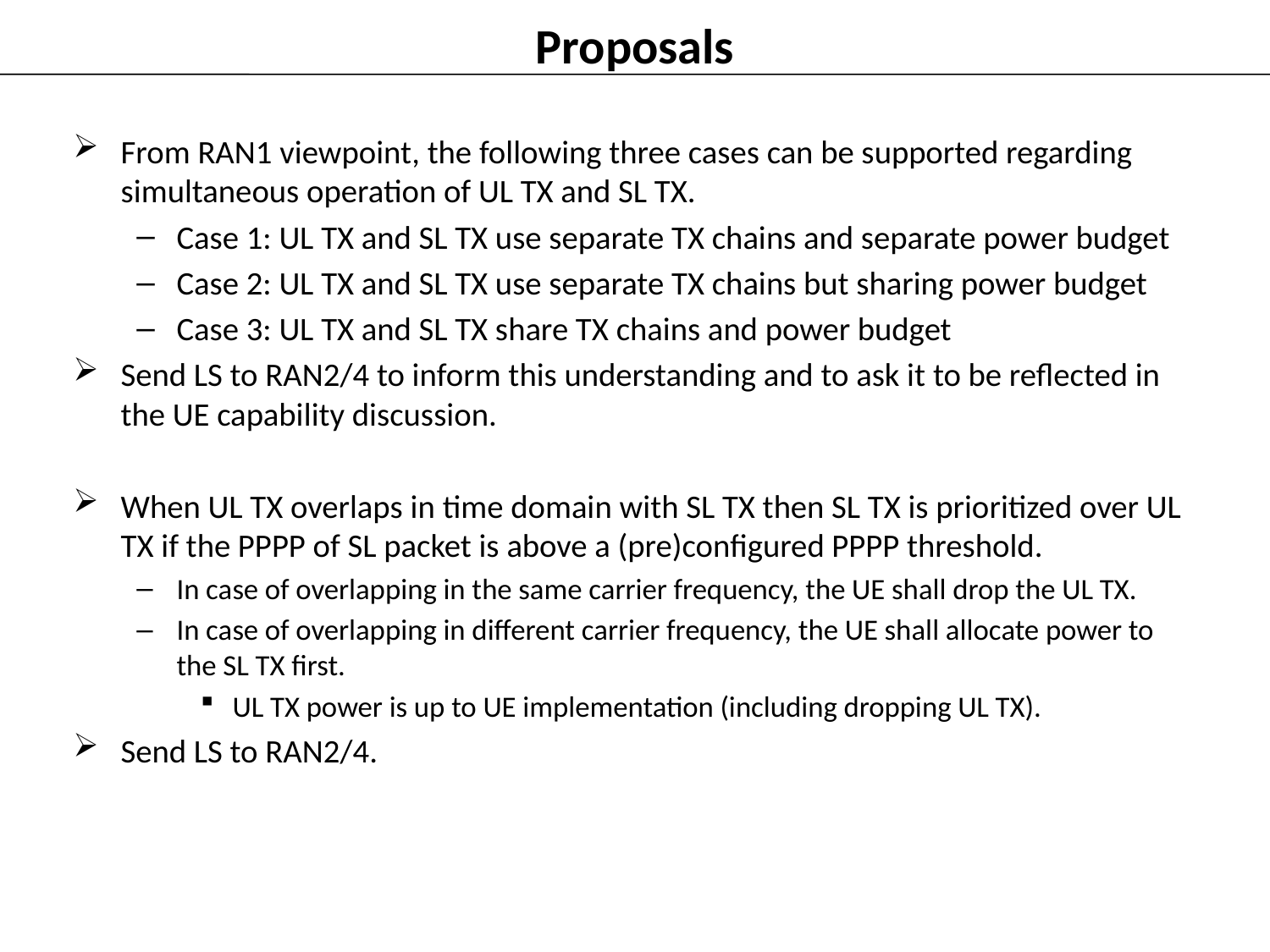

# Proposals
From RAN1 viewpoint, the following three cases can be supported regarding simultaneous operation of UL TX and SL TX.
Case 1: UL TX and SL TX use separate TX chains and separate power budget
Case 2: UL TX and SL TX use separate TX chains but sharing power budget
Case 3: UL TX and SL TX share TX chains and power budget
Send LS to RAN2/4 to inform this understanding and to ask it to be reflected in the UE capability discussion.

When UL TX overlaps in time domain with SL TX then SL TX is prioritized over UL TX if the PPPP of SL packet is above a (pre)configured PPPP threshold.
In case of overlapping in the same carrier frequency, the UE shall drop the UL TX.
In case of overlapping in different carrier frequency, the UE shall allocate power to the SL TX first.
UL TX power is up to UE implementation (including dropping UL TX).
Send LS to RAN2/4.